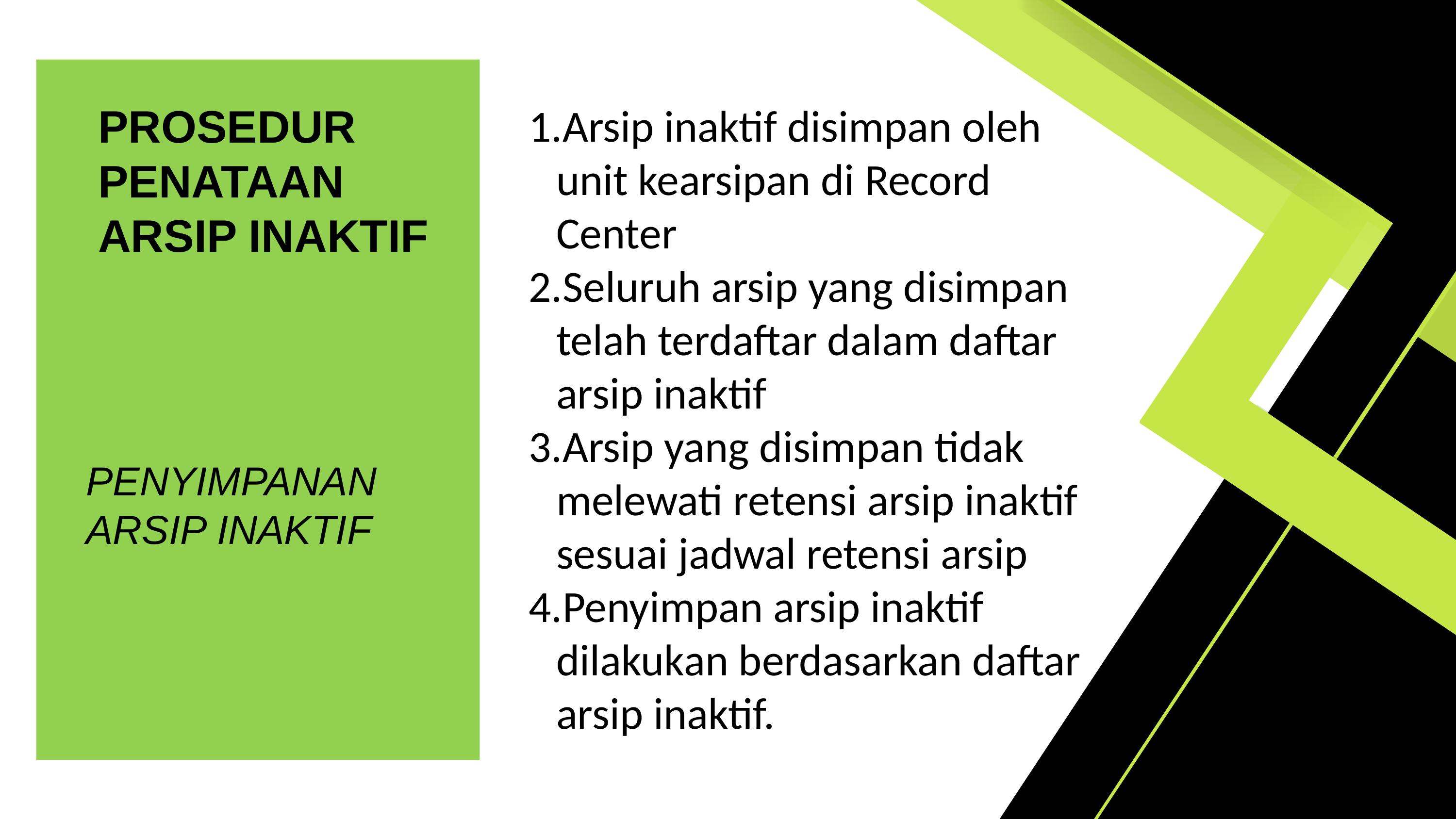

PROSEDUR PENATAAN ARSIP INAKTIF
Arsip inaktif disimpan oleh unit kearsipan di Record Center
Seluruh arsip yang disimpan telah terdaftar dalam daftar arsip inaktif
Arsip yang disimpan tidak melewati retensi arsip inaktif sesuai jadwal retensi arsip
Penyimpan arsip inaktif dilakukan berdasarkan daftar arsip inaktif.

PENYIMPANAN ARSIP INAKTIF

VITAL

ARSIP DINAMIS